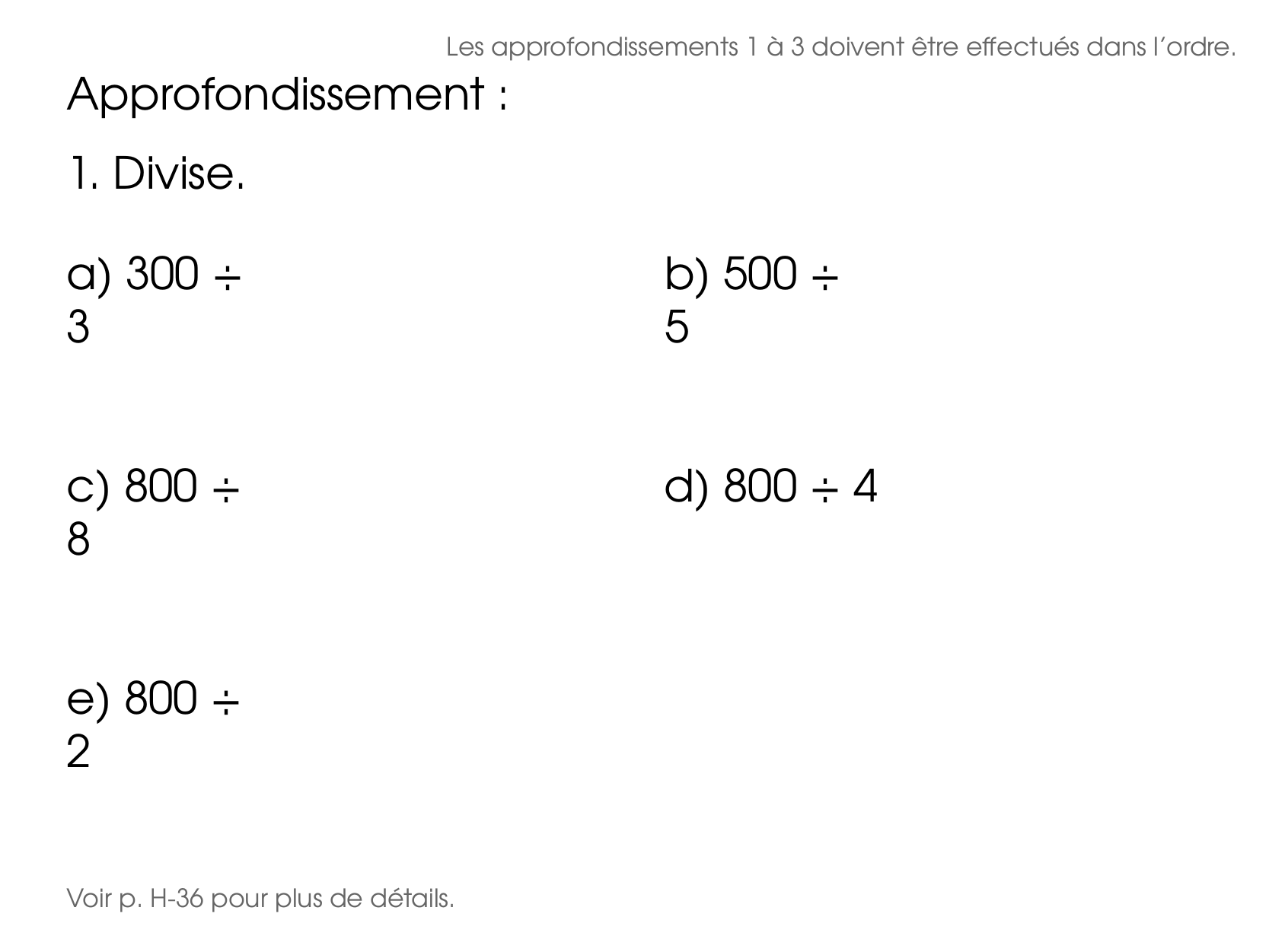

Les approfondissements 1 à 3 doivent être effectués dans l’ordre.
Approfondissement :
1. Divise.
a) 300 ÷ 3
b) 500 ÷ 5
c) 800 ÷ 8
d) 800 ÷ 4
e) 800 ÷ 2
Voir p. H-36 pour plus de détails.